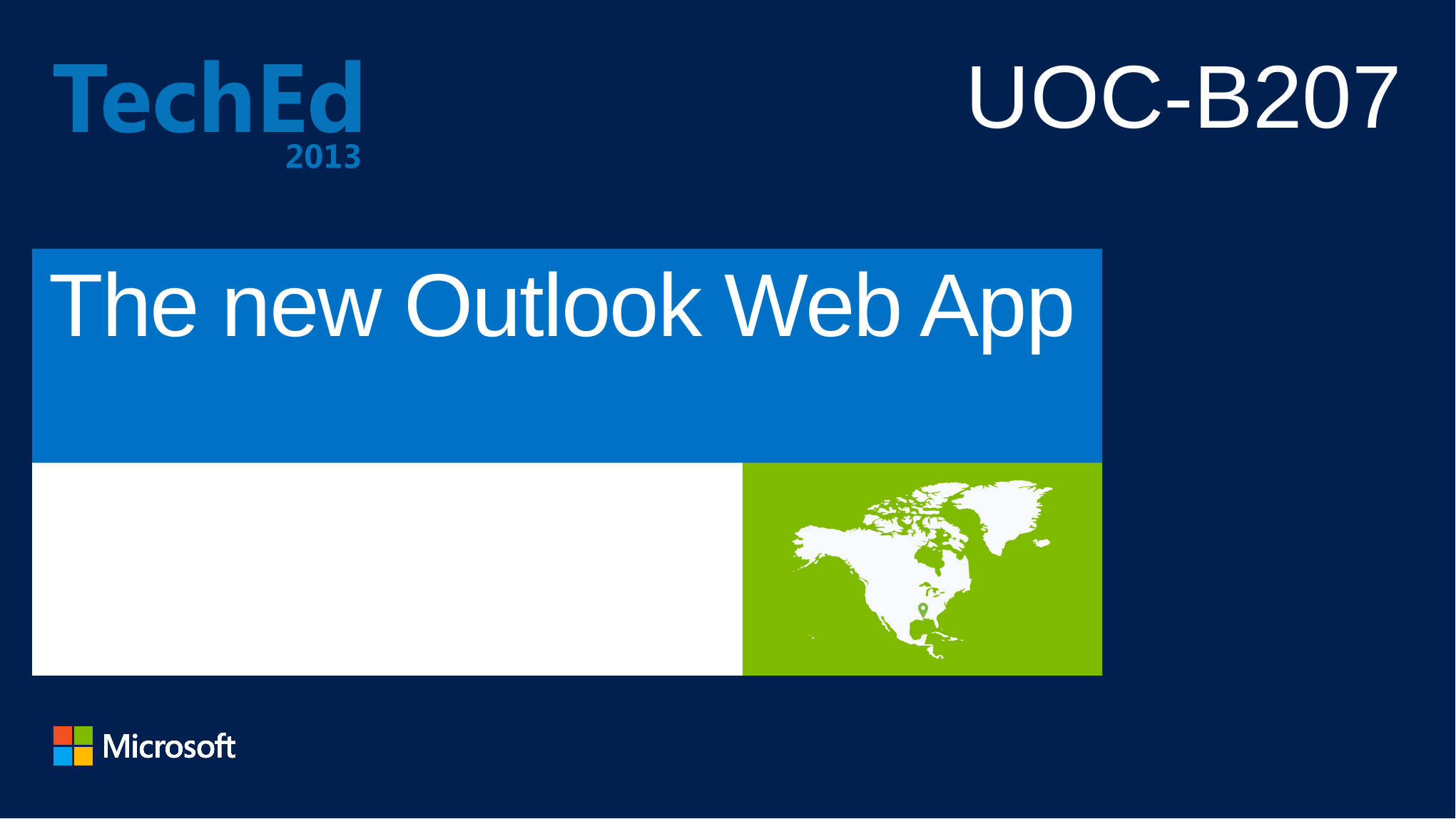

UOC-B207
# The new Outlook Web App
Kip Fern
Paul Limont